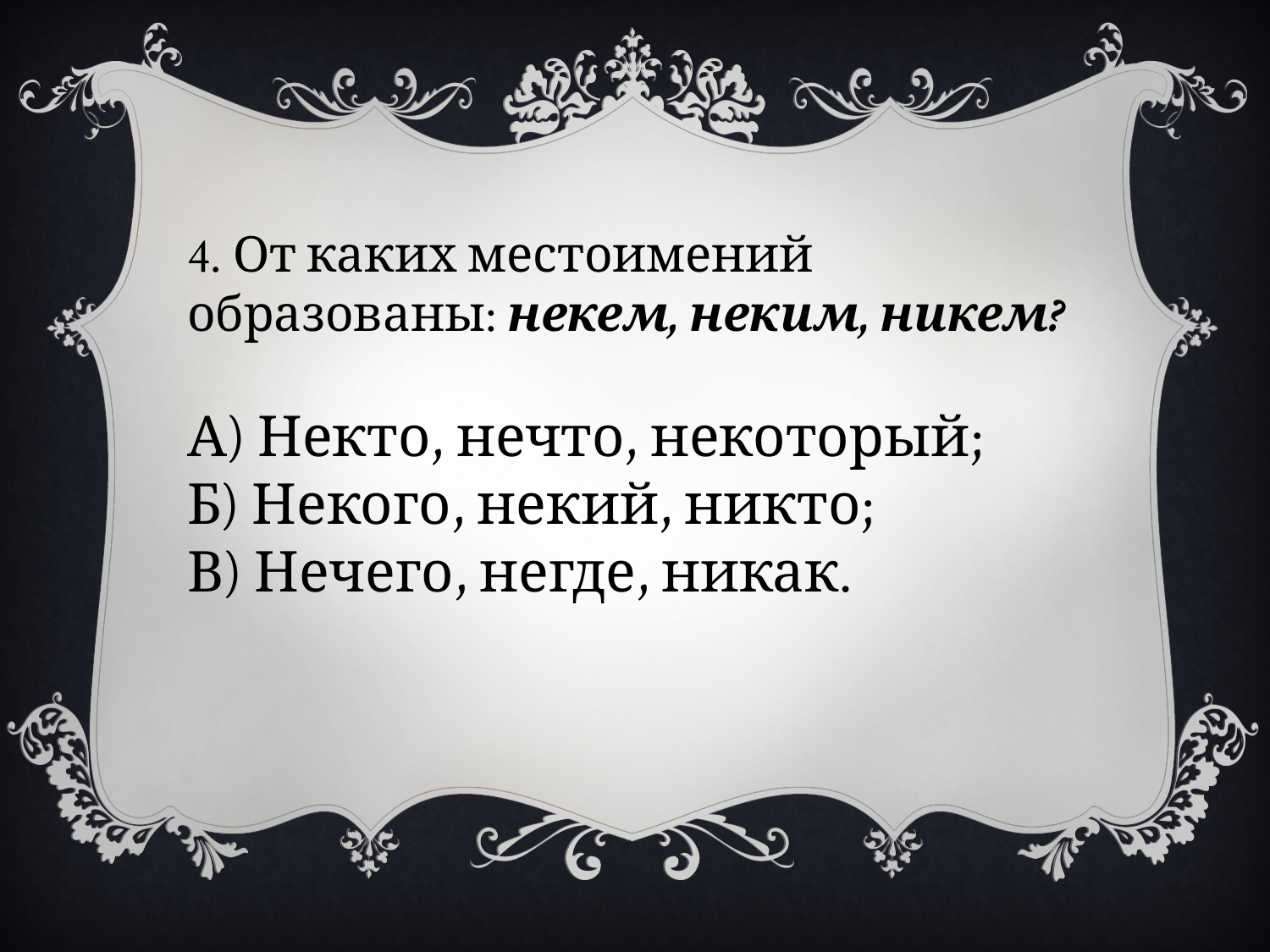

4. От каких местоимений образованы: некем, неким, никем?

А) Некто, нечто, некоторый;
Б) Некого, некий, никто;
В) Нечего, негде, никак.